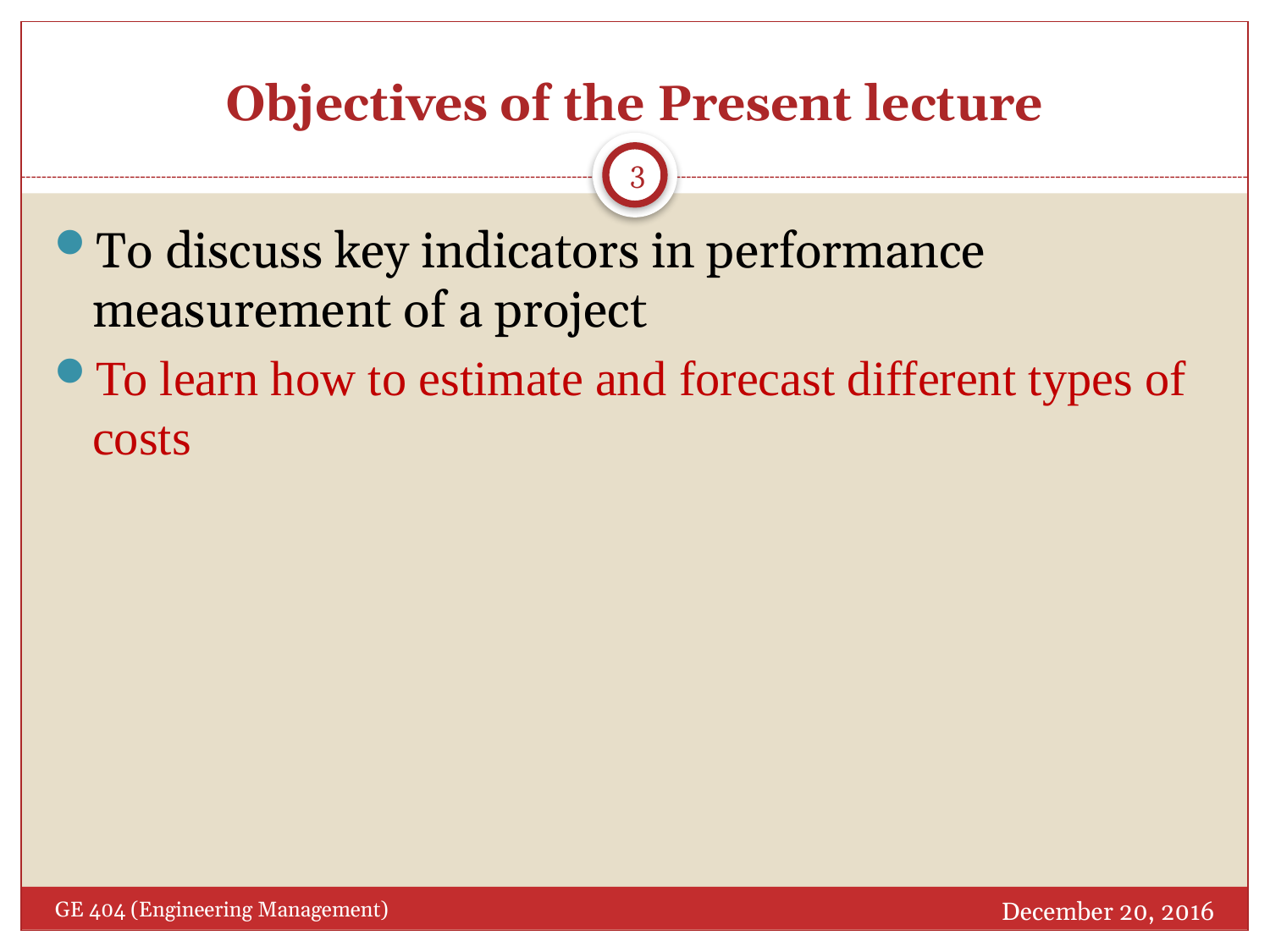

# Objectives of the Present lecture
3
To discuss key indicators in performance measurement of a project
To learn how to estimate and forecast different types of costs
December 20, 2016
GE 404 (Engineering Management)